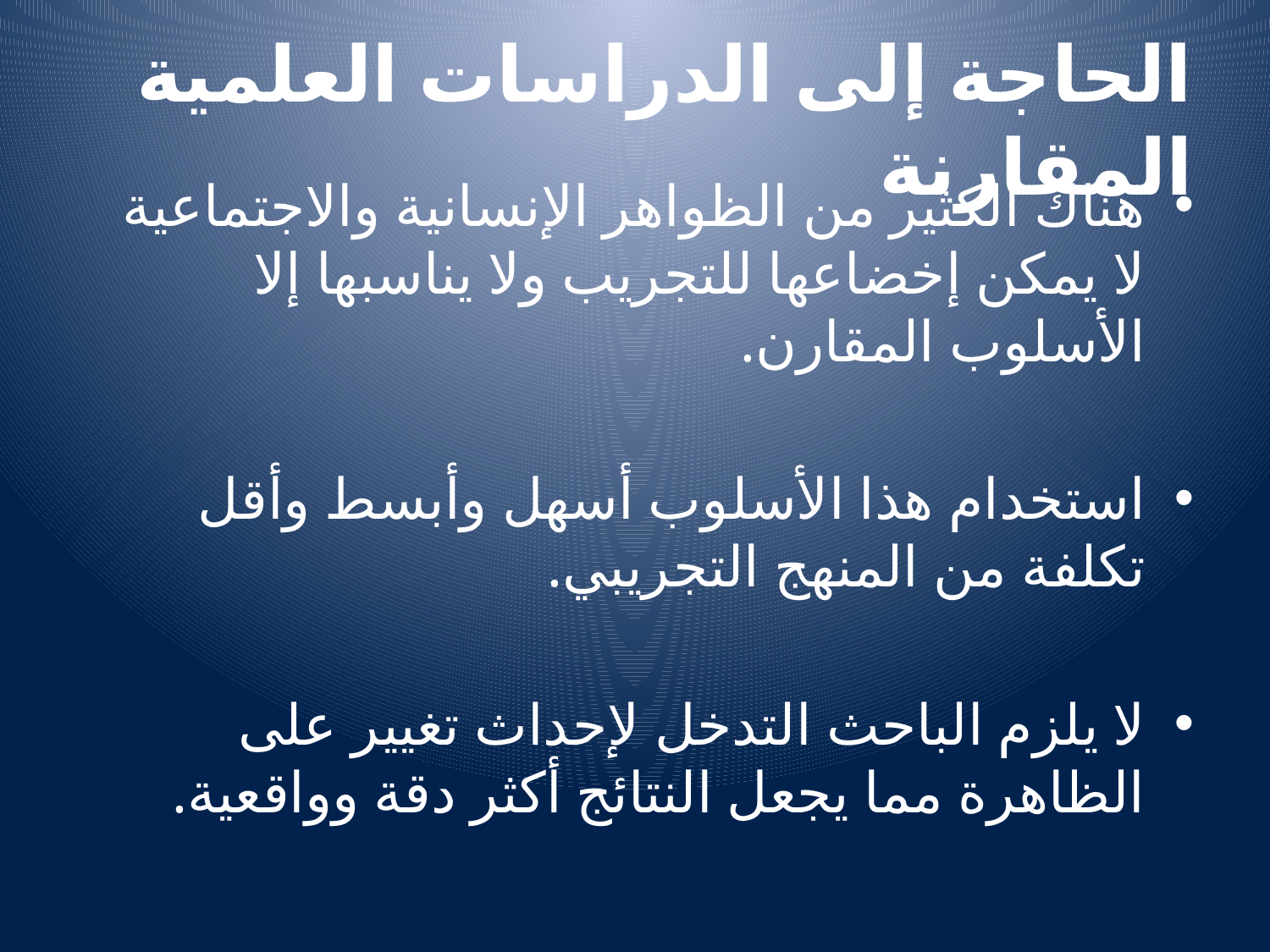

# الحاجة إلى الدراسات العلمية المقارنة
هناك الكثير من الظواهر الإنسانية والاجتماعية لا يمكن إخضاعها للتجريب ولا يناسبها إلا الأسلوب المقارن.

استخدام هذا الأسلوب أسهل وأبسط وأقل تكلفة من المنهج التجريبي.

لا يلزم الباحث التدخل لإحداث تغيير على الظاهرة مما يجعل النتائج أكثر دقة وواقعية.